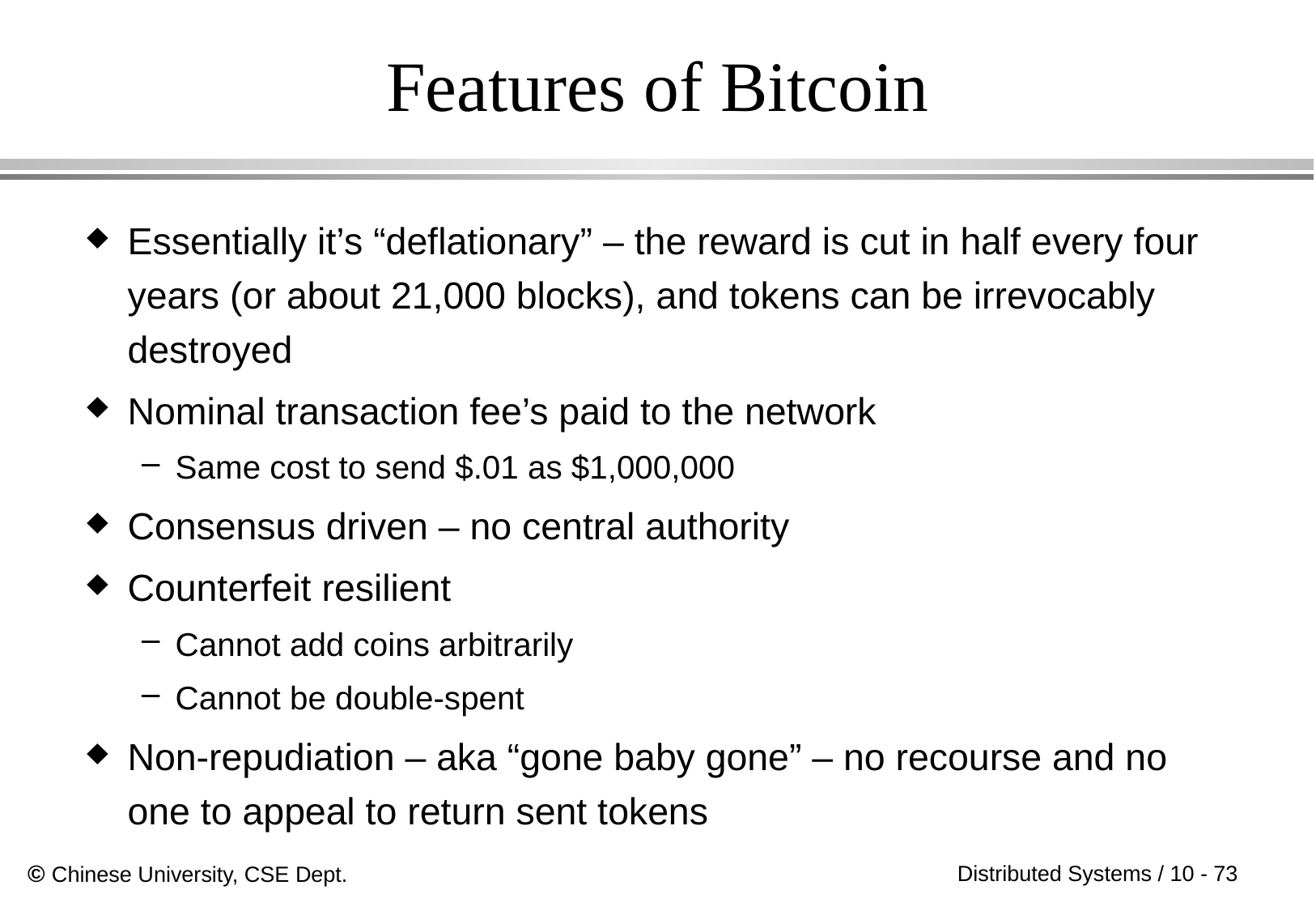

# Features of Bitcoin
Essentially it’s “deflationary” – the reward is cut in half every four years (or about 21,000 blocks), and tokens can be irrevocably destroyed
Nominal transaction fee’s paid to the network
Same cost to send $.01 as $1,000,000
Consensus driven – no central authority
Counterfeit resilient
Cannot add coins arbitrarily
Cannot be double-spent
Non-repudiation – aka “gone baby gone” – no recourse and no one to appeal to return sent tokens